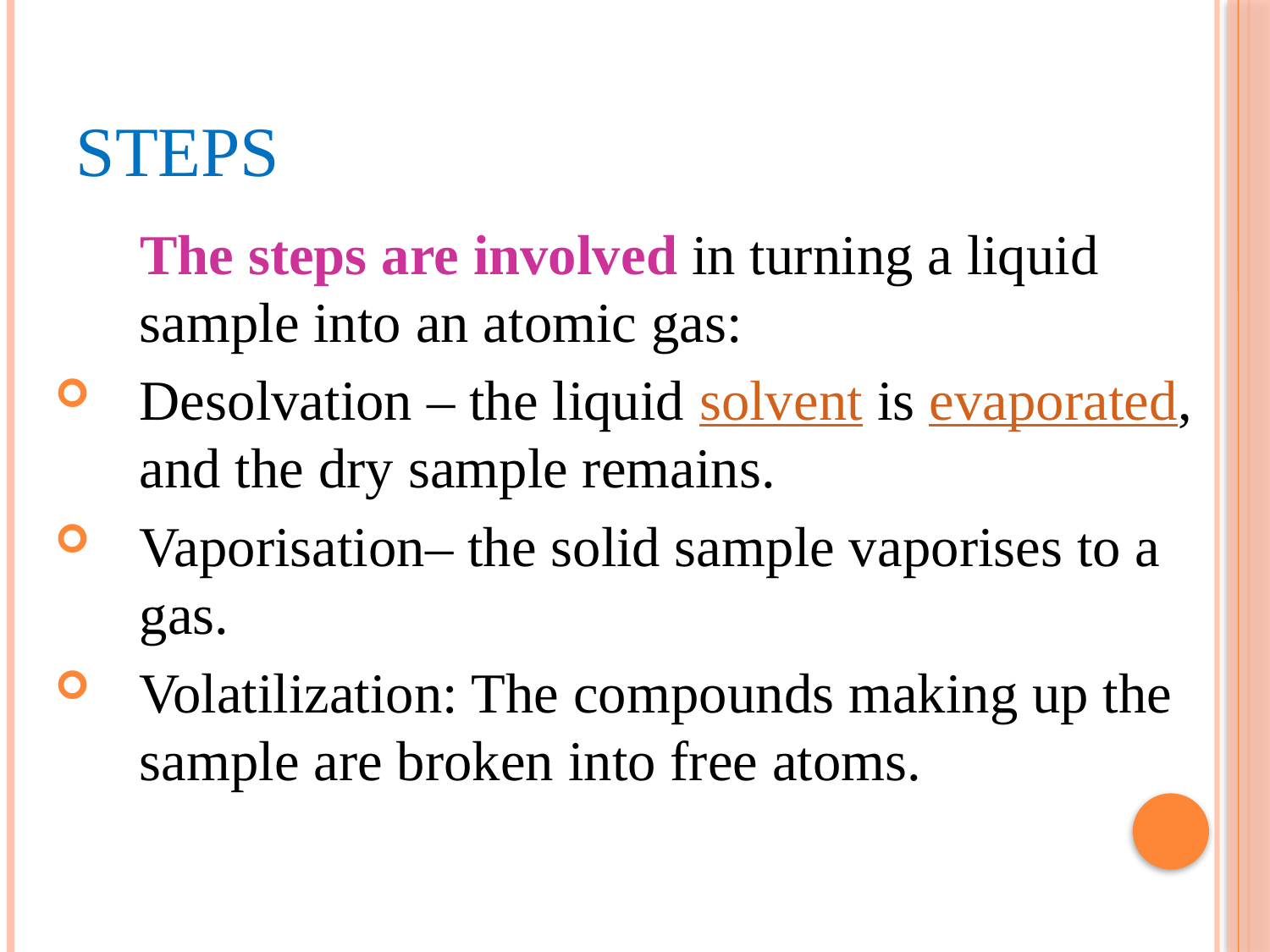

# Steps
      The steps are involved in turning a liquid sample into an atomic gas:
Desolvation – the liquid solvent is evaporated, and the dry sample remains.
Vaporisation– the solid sample vaporises to a gas.
Volatilization: The compounds making up the sample are broken into free atoms.